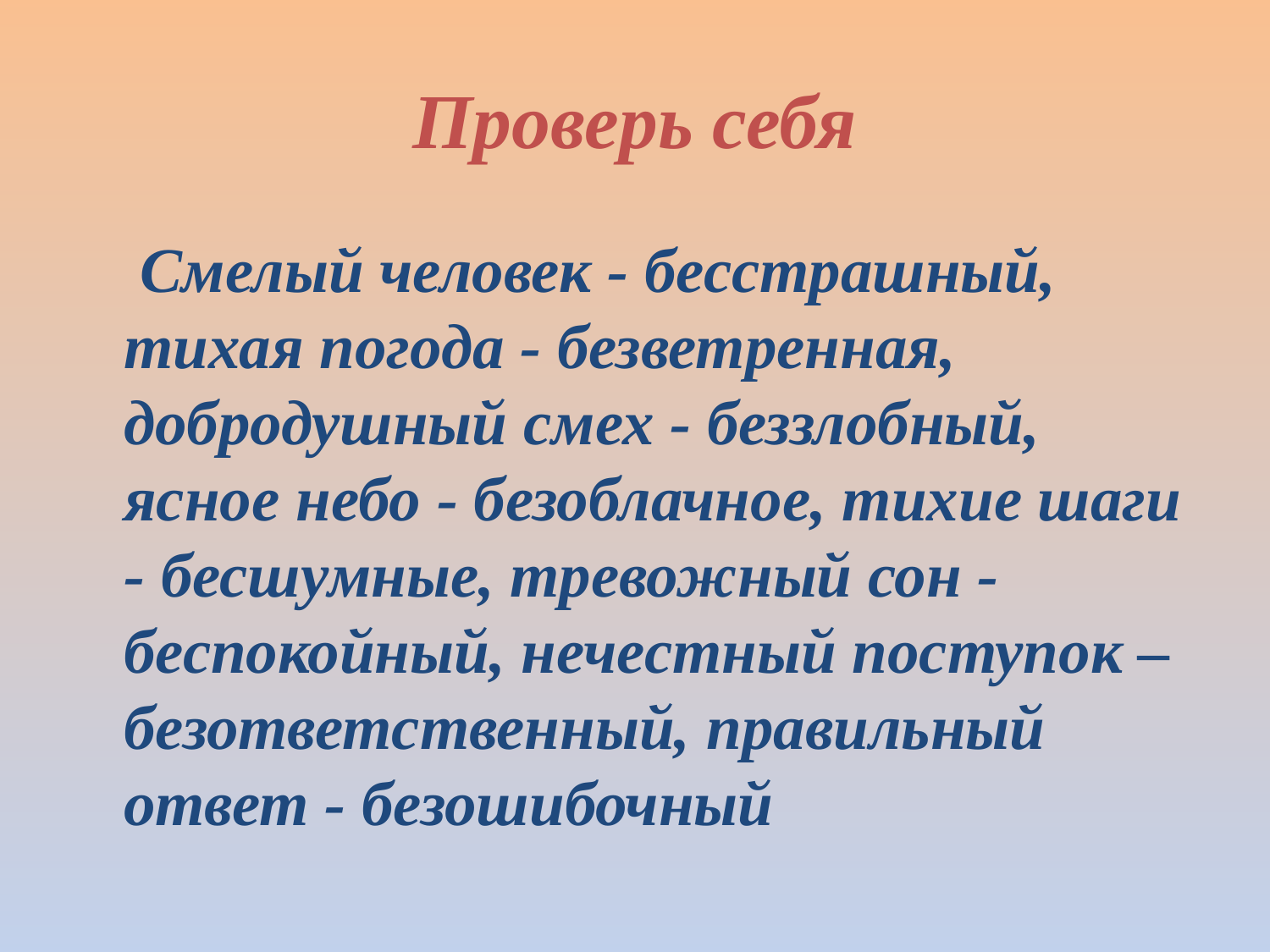

# Проверь себя
    Смелый человек - бесстрашный, тихая погода - безветренная,  добродушный смех - беззлобный, ясное небо - безоблачное, тихие шаги - бесшумные, тревожный сон - беспокойный, нечестный поступок – безответственный, правильный ответ - безошибочный